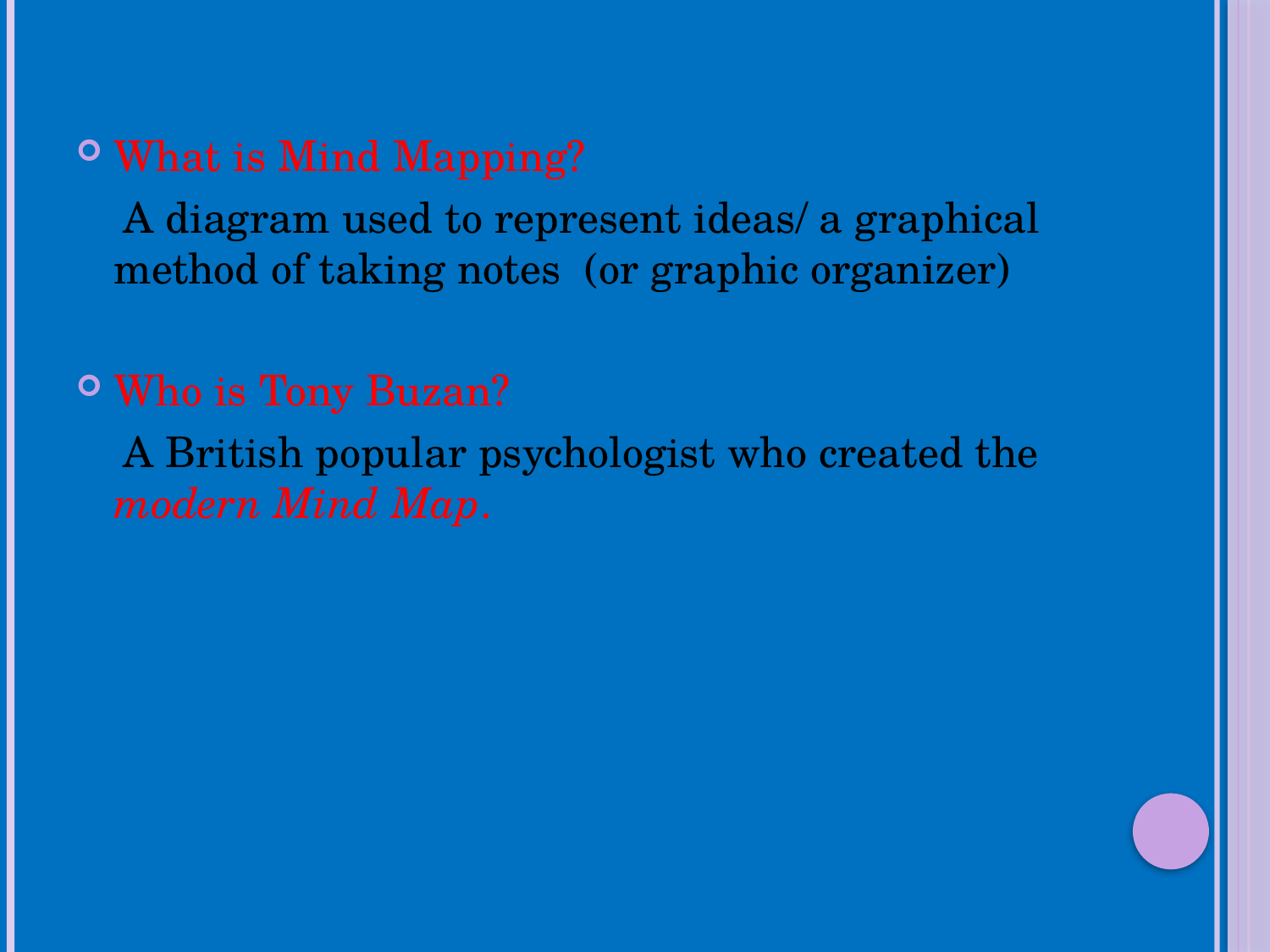

What is Mind Mapping?
    A diagram used to represent ideas/ a graphical method of taking notes  (or graphic organizer)

Who is Tony Buzan?
    A British popular psychologist who created the modern Mind Map.